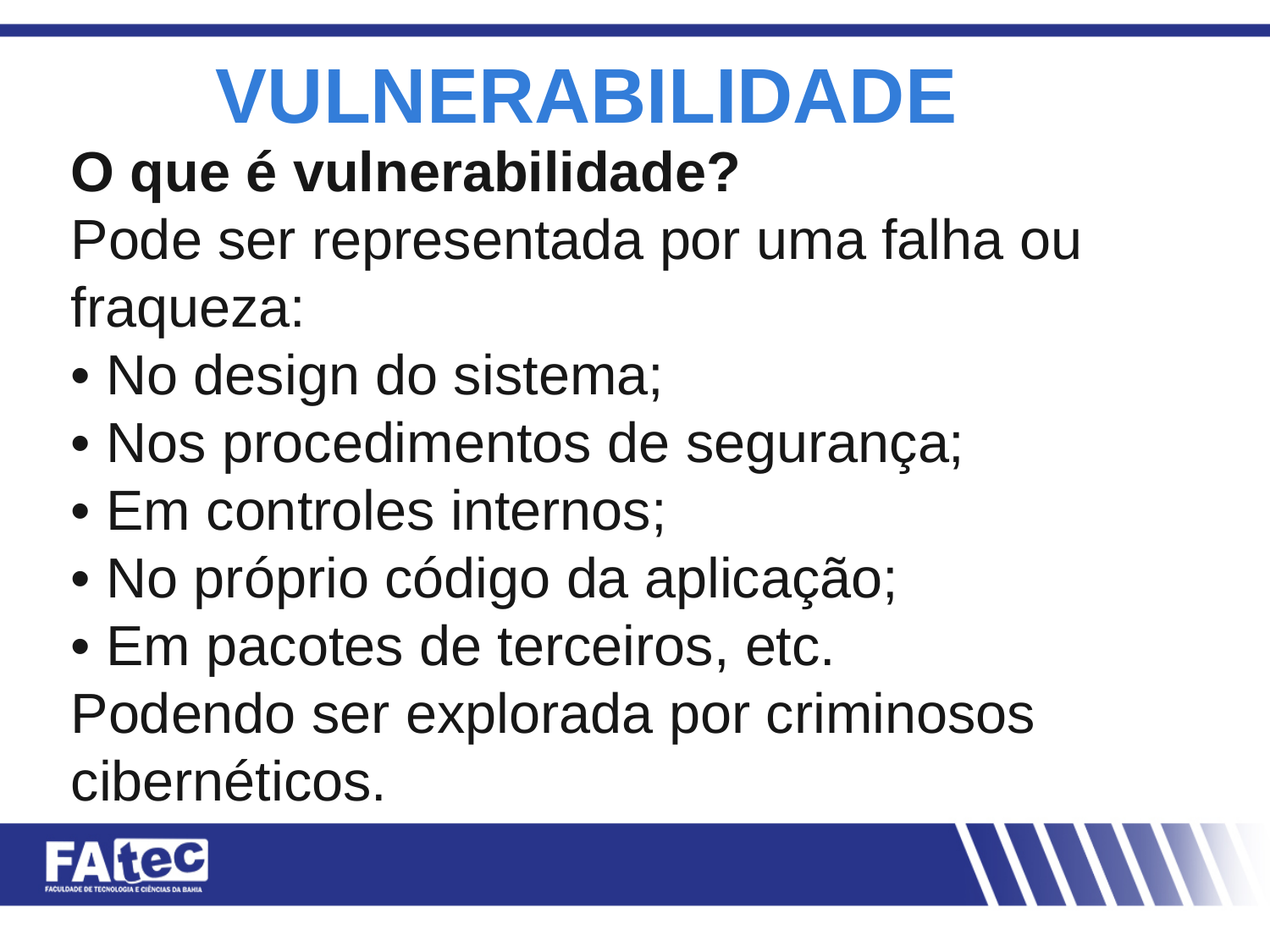

# VULNERABILIDADE
O que é vulnerabilidade?
Pode ser representada por uma falha ou fraqueza:
• No design do sistema;
• Nos procedimentos de segurança;
• Em controles internos;
• No próprio código da aplicação;
• Em pacotes de terceiros, etc.
Podendo ser explorada por criminosos cibernéticos.